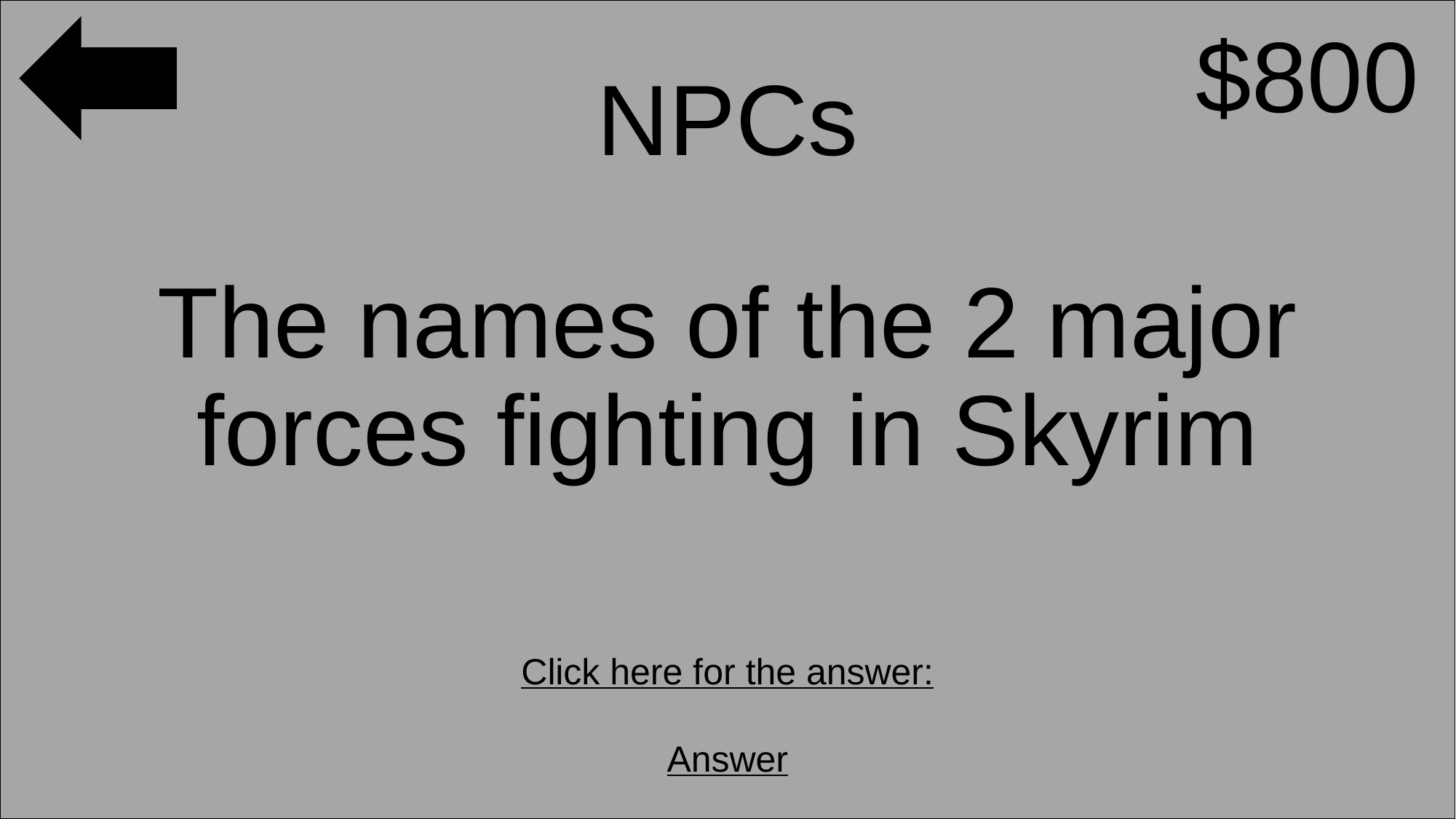

$800

#
NPCs

The names of the 2 major forces fighting in Skyrim

Click here for the answer:

Answer